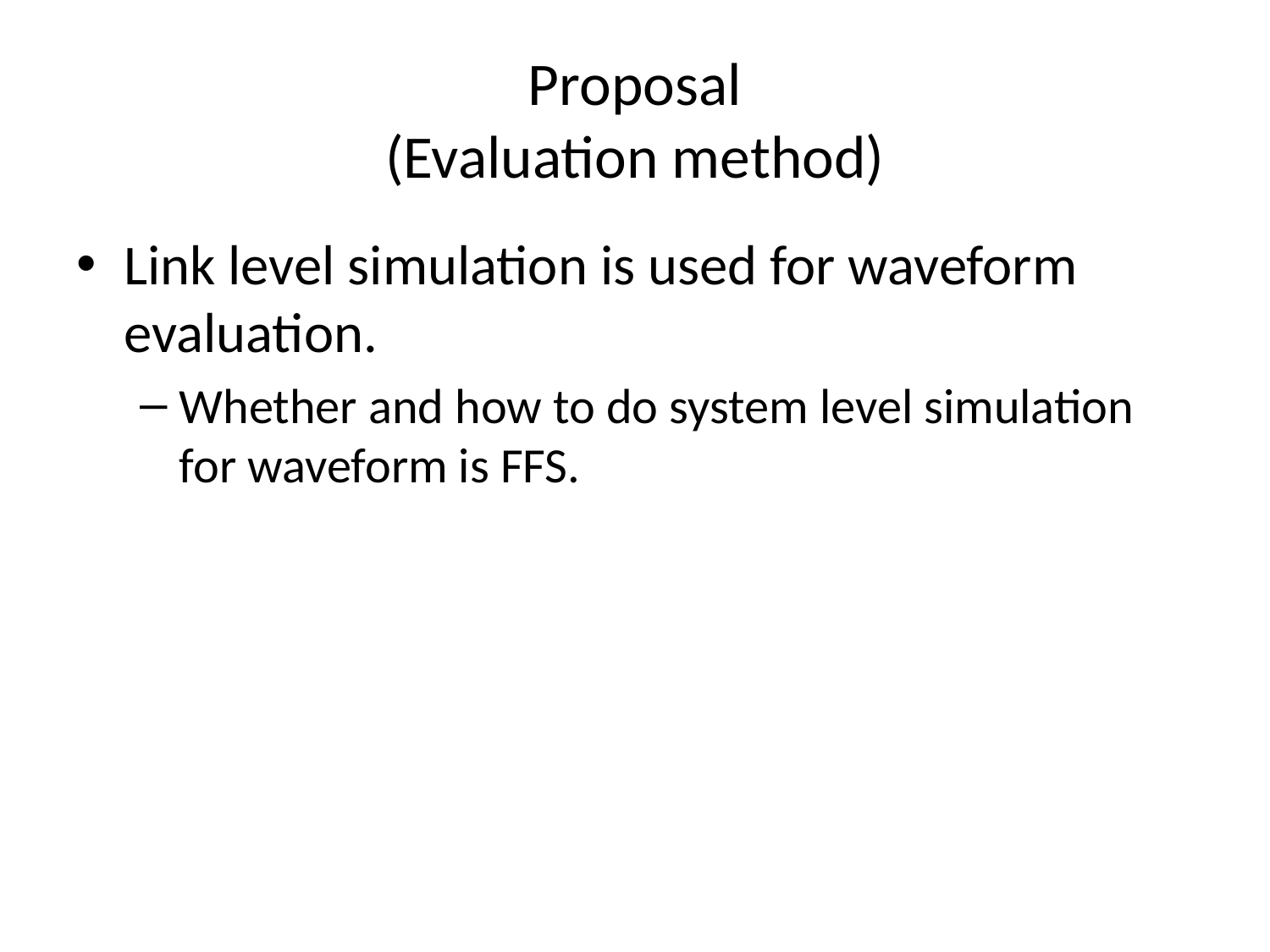

# Proposal (Evaluation method)
Link level simulation is used for waveform evaluation.
Whether and how to do system level simulation for waveform is FFS.